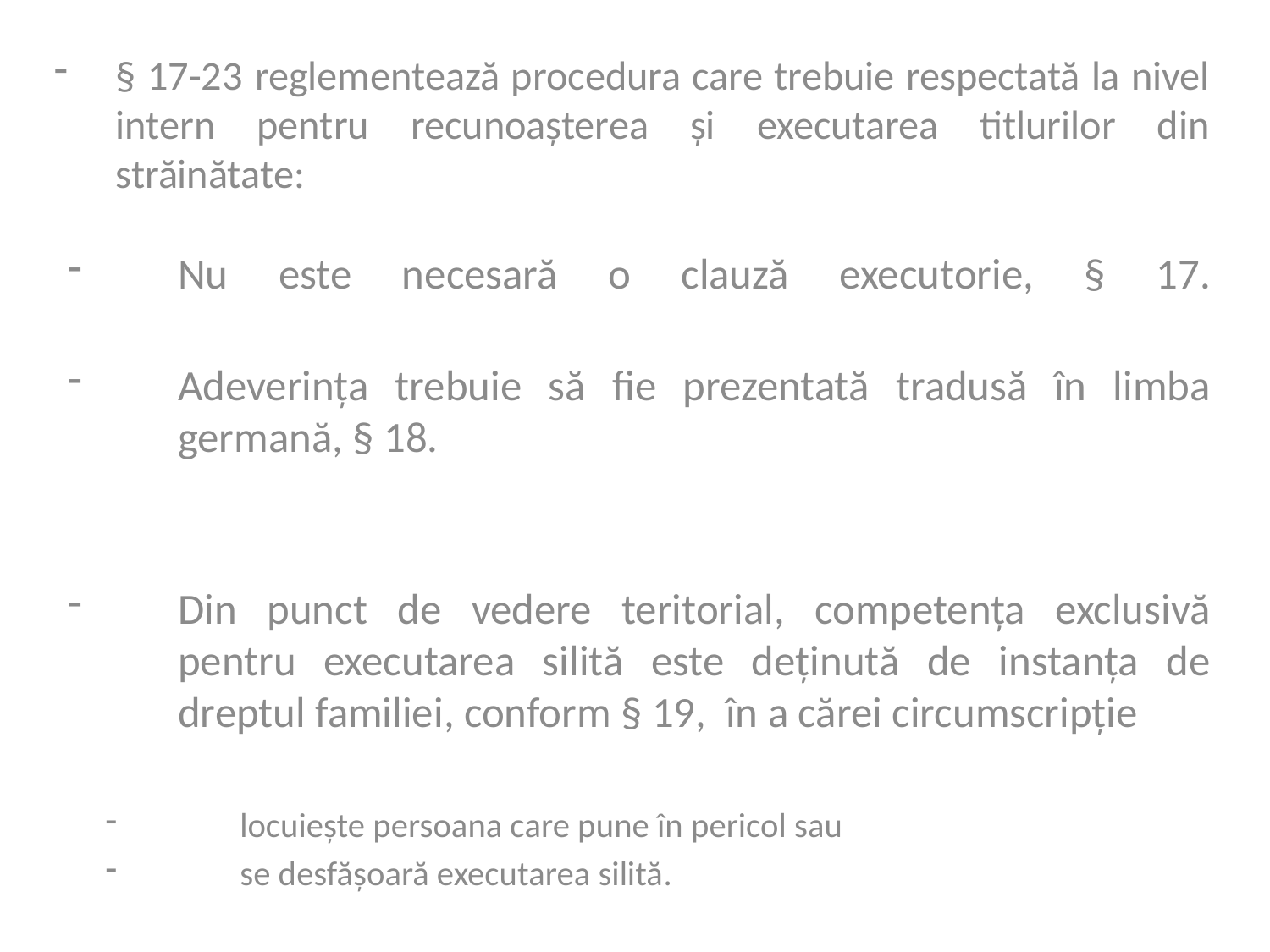

§ 17-23 reglementează procedura care trebuie respectată la nivel intern pentru recunoașterea și executarea titlurilor din străinătate:
Nu este necesară o clauză executorie, § 17.
Adeverința trebuie să fie prezentată tradusă în limba germană, § 18.

Din punct de vedere teritorial, competența exclusivă pentru executarea silită este deținută de instanța de dreptul familiei, conform § 19,  în a cărei circumscripție

locuiește persoana care pune în pericol sau
se desfășoară executarea silită.